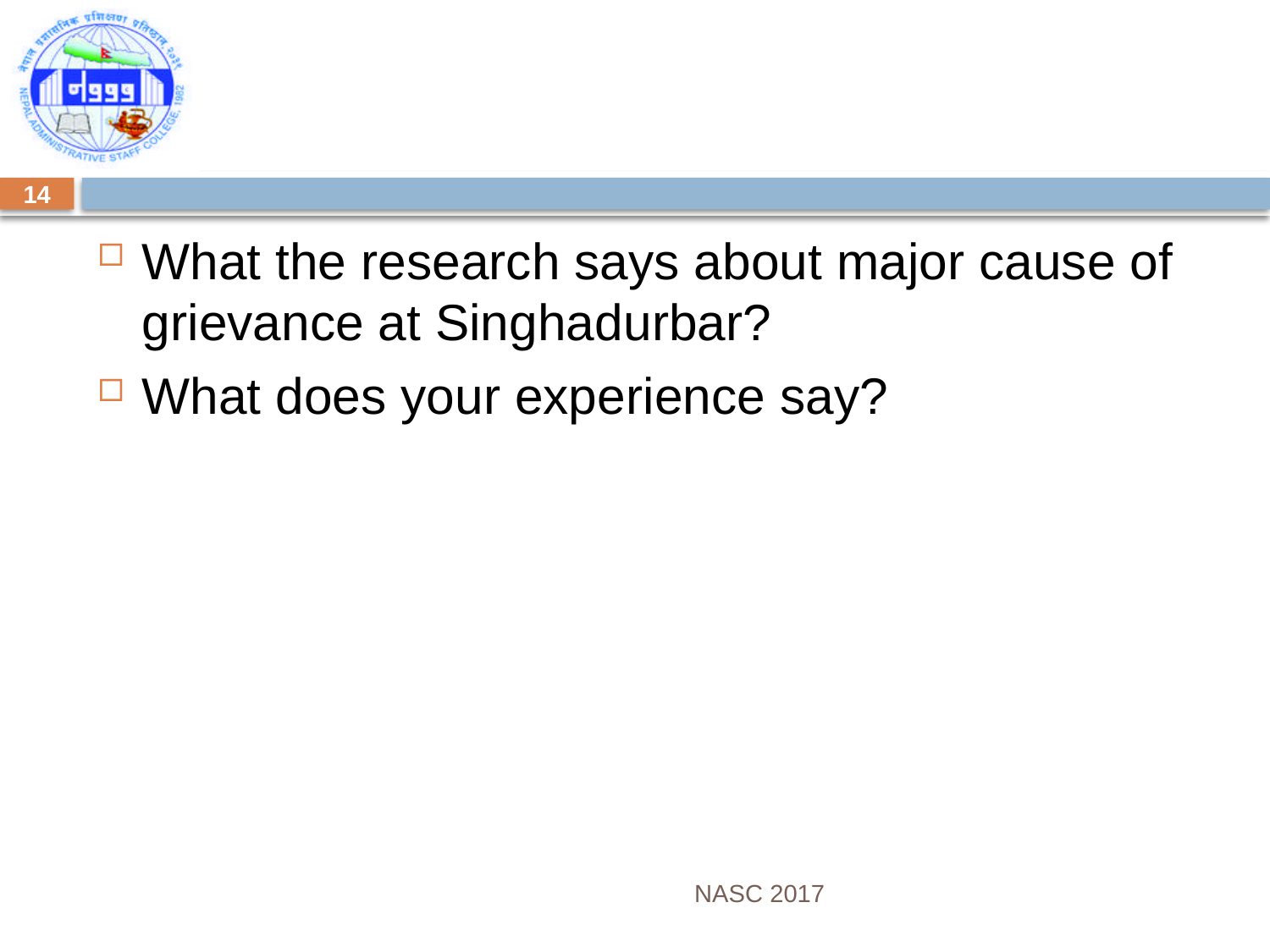

#
14
What the research says about major cause of grievance at Singhadurbar?
What does your experience say?

NASC 2017